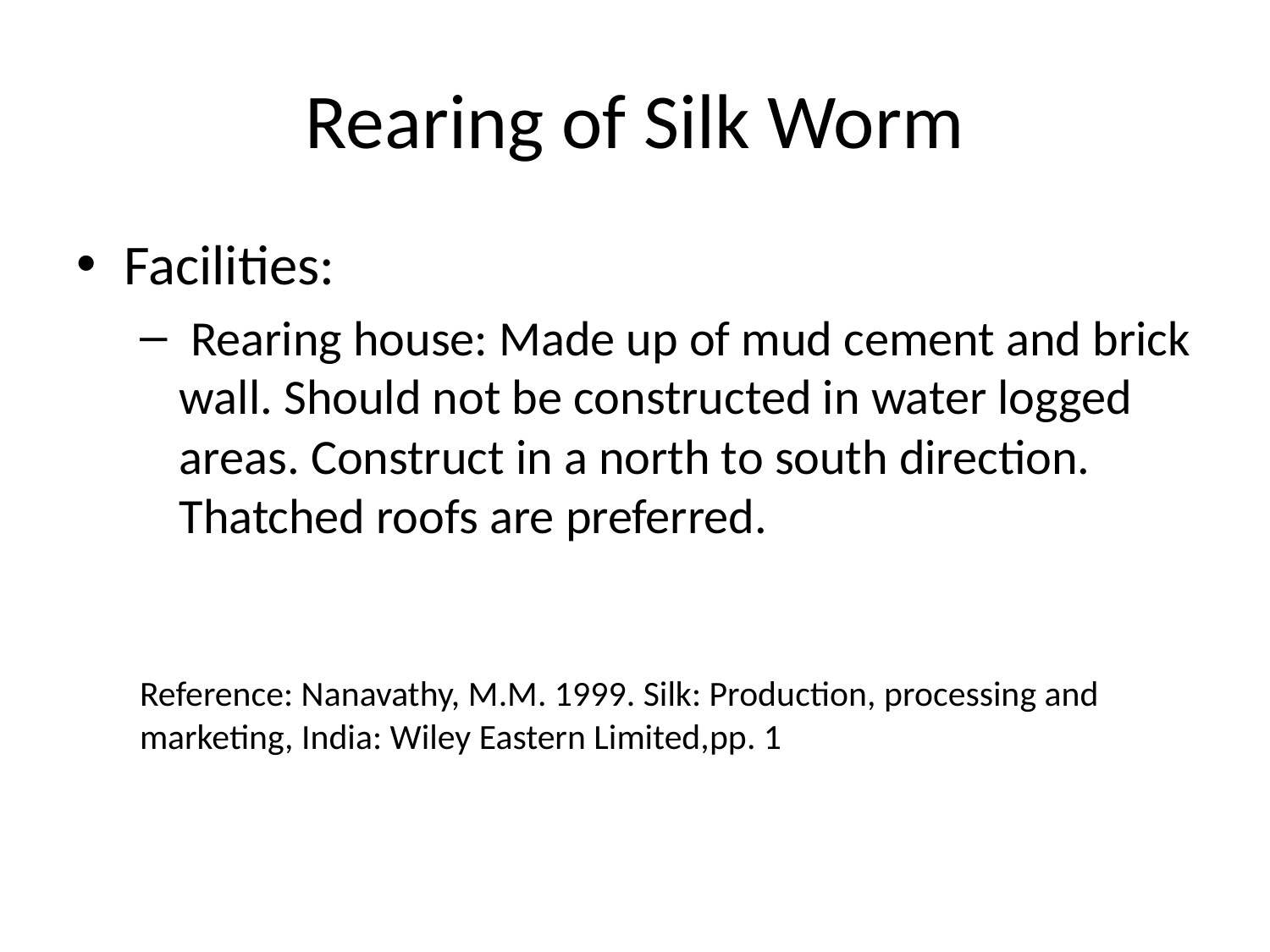

# Rearing of Silk Worm
Facilities:
 Rearing house: Made up of mud cement and brick wall. Should not be constructed in water logged areas. Construct in a north to south direction. Thatched roofs are preferred.
Reference: Nanavathy, M.M. 1999. Silk: Production, processing and marketing, India: Wiley Eastern Limited,pp. 1